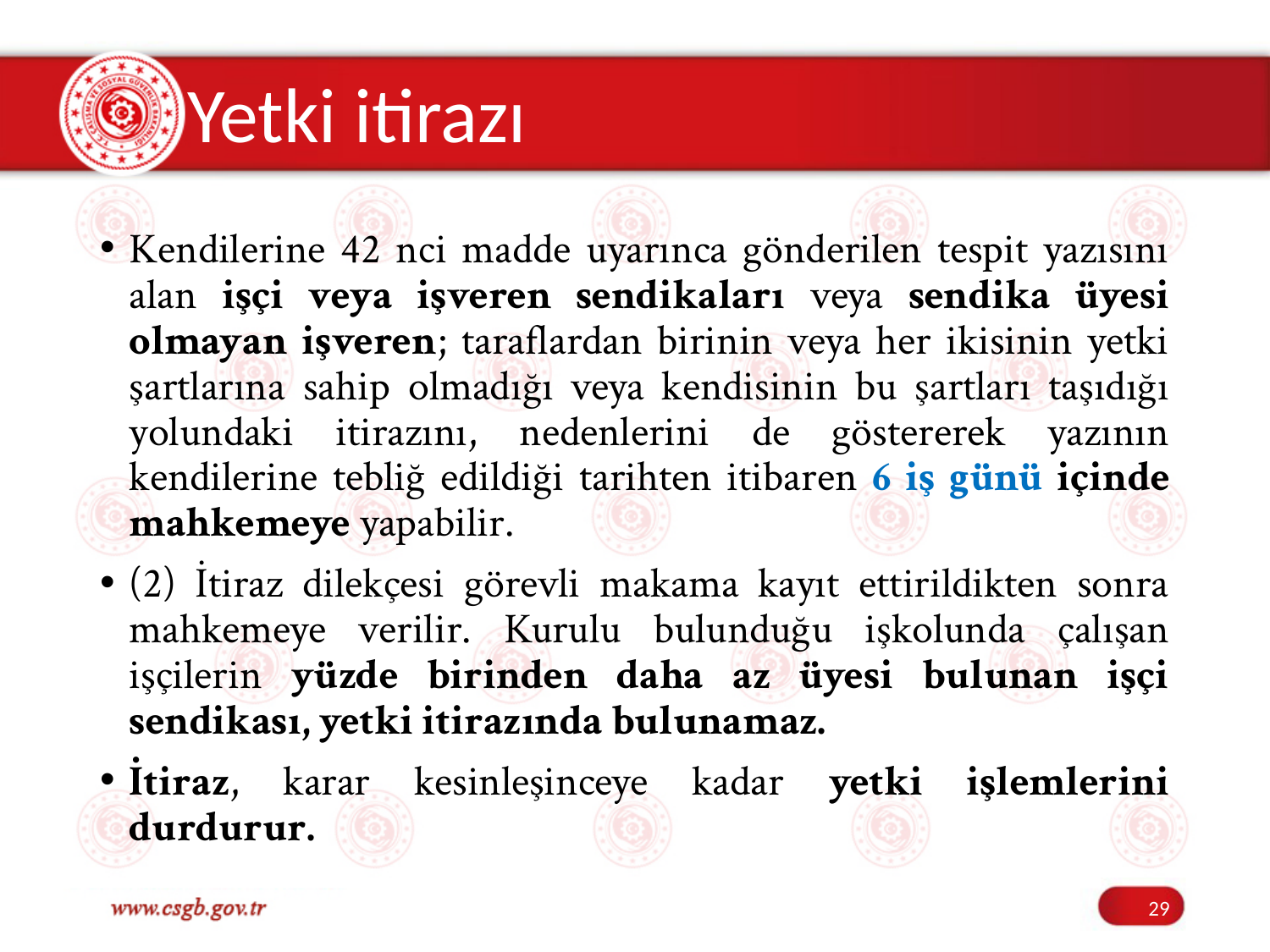

# Yetki itirazı
Kendilerine 42 nci madde uyarınca gönderilen tespit yazısını alan işçi veya işveren sendikaları veya sendika üyesi olmayan işveren; taraflardan birinin veya her ikisinin yetki şartlarına sahip olmadığı veya kendisinin bu şartları taşıdığı yolundaki itirazını, nedenlerini de göstererek yazının kendilerine tebliğ edildiği tarihten itibaren 6 iş günü içinde mahkemeye yapabilir.
(2) İtiraz dilekçesi görevli makama kayıt ettirildikten sonra mahkemeye verilir. Kurulu bulunduğu işkolunda çalışan işçilerin yüzde birinden daha az üyesi bulunan işçi sendikası, yetki itirazında bulunamaz.
İtiraz, karar kesinleşinceye kadar yetki işlemlerini durdurur.
29